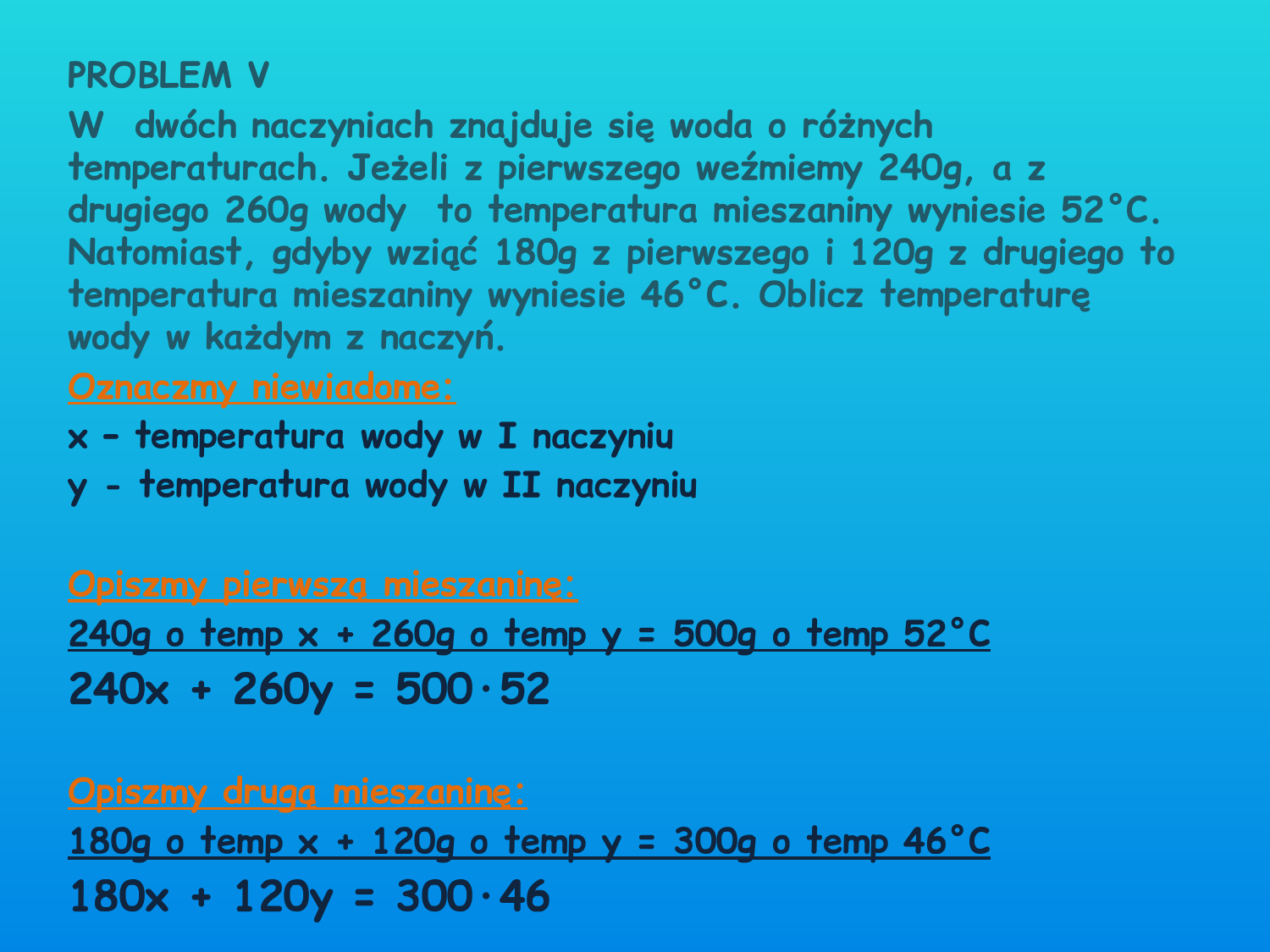

PROBLEM V
W  dwóch naczyniach znajduje się woda o różnych  temperaturach. Jeżeli z pierwszego weźmiemy 240g, a z drugiego 260g wody  to temperatura mieszaniny wyniesie 52°C. Natomiast, gdyby wziąć 180g z pierwszego i 120g z drugiego to temperatura mieszaniny wyniesie 46°C. Oblicz temperaturę wody w każdym z naczyń.
Oznaczmy niewiadome:
x – temperatura wody w I naczyniu
y - temperatura wody w II naczyniu

Opiszmy pierwszą mieszaninę:
240g o temp x + 260g o temp y = 500g o temp 52°C
240x + 260y = 500∙52

Opiszmy drugą mieszaninę:
180g o temp x + 120g o temp y = 300g o temp 46°C
180x + 120y = 300∙46